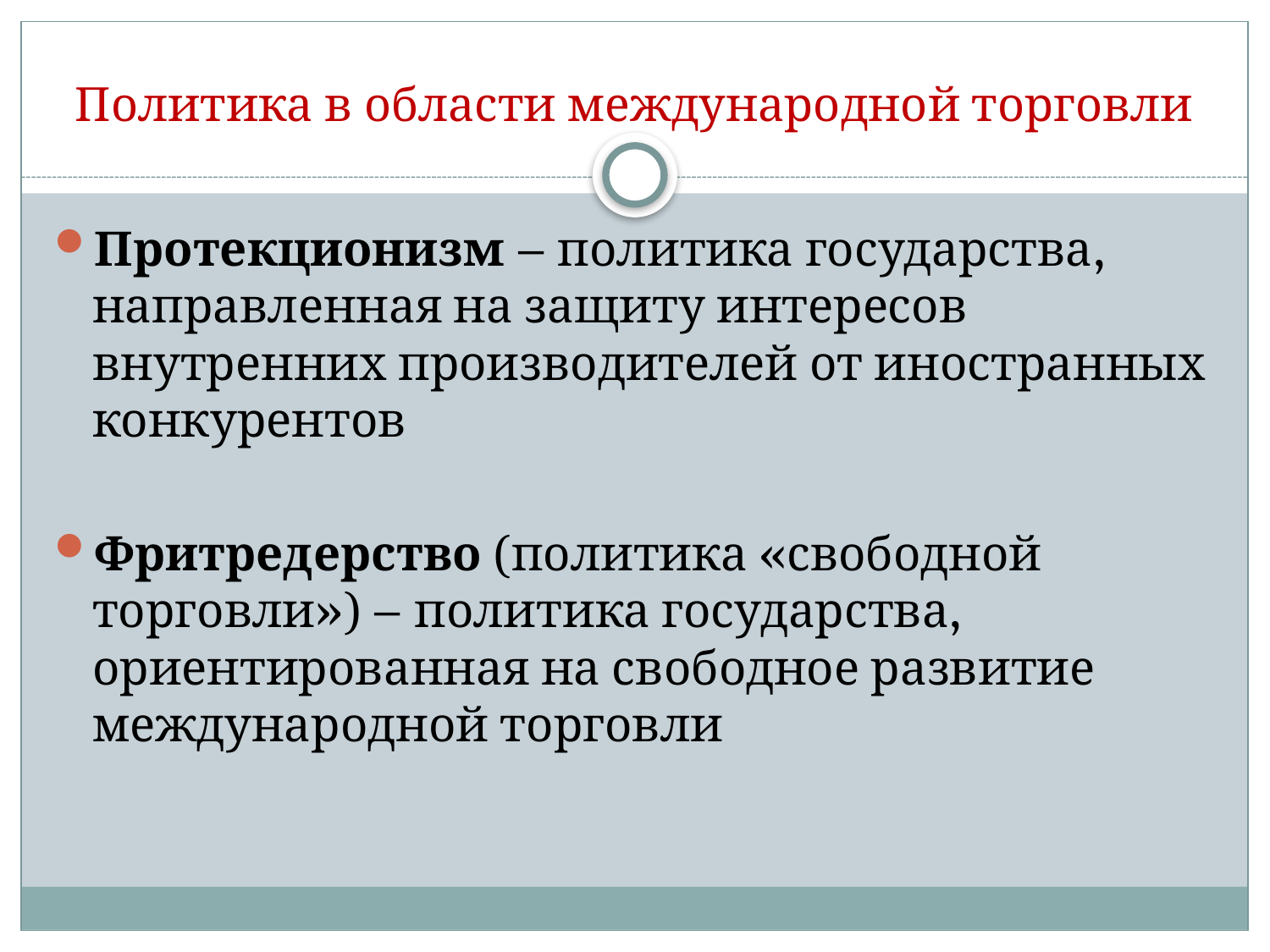

# Политика в области международной торговли
Протекционизм – политика государства, направленная на защиту интересов внутренних производителей от иностранных конкурентов

Фритредерство (политика «свободной торговли») – политика государства, ориентированная на свободное развитие международной торговли